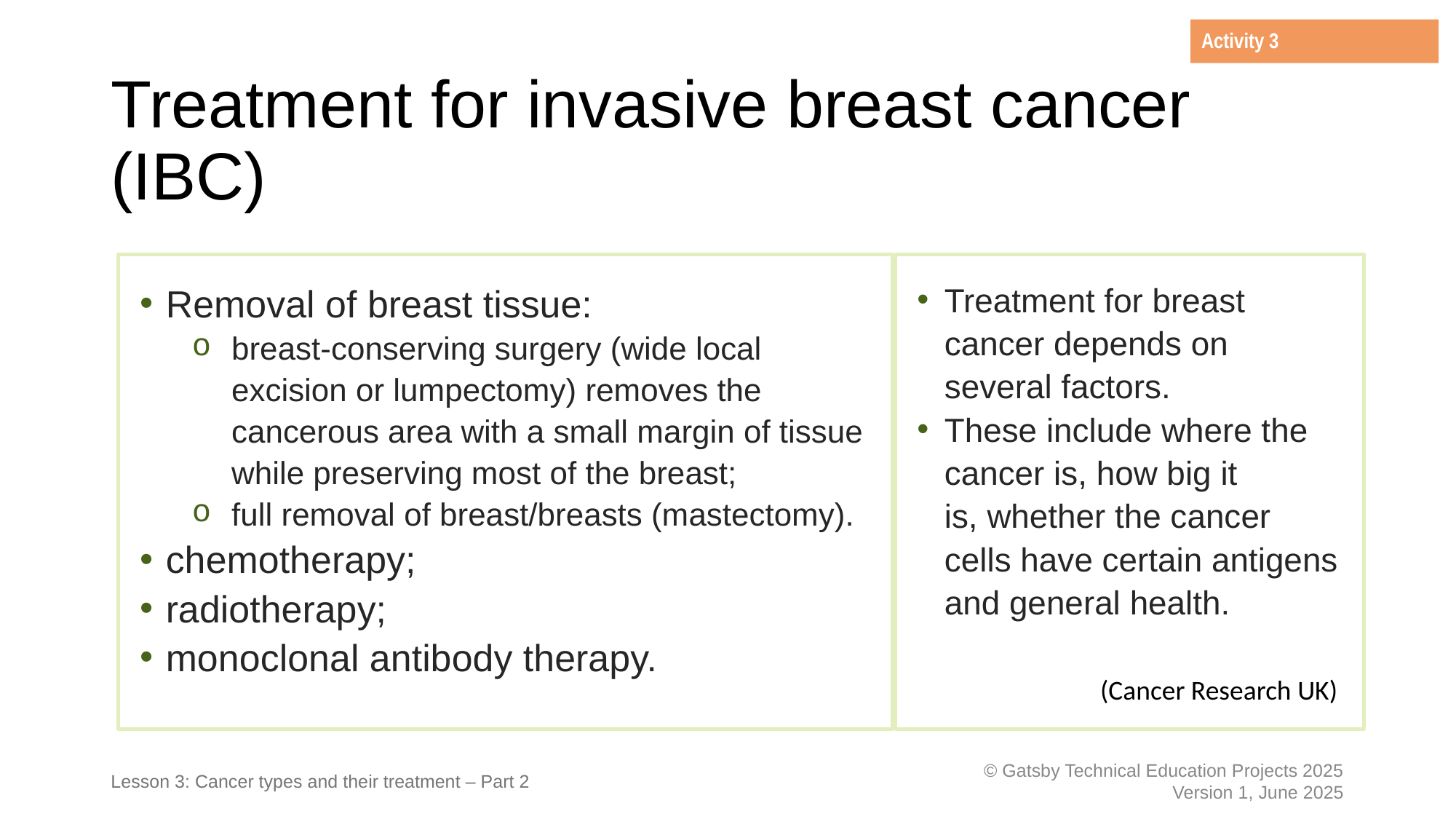

Activity 3
# Treatment for invasive breast cancer (IBC)
Removal of breast tissue:
breast-conserving surgery (wide local excision or lumpectomy) removes the cancerous area with a small margin of tissue while preserving most of the breast;
full removal of breast/breasts (mastectomy).
chemotherapy;
radiotherapy;
monoclonal antibody therapy.
Treatment for breast cancer depends on several factors.
These include where the cancer is, how big it is, whether the cancer cells have certain antigens and general health.
(Cancer Research UK)